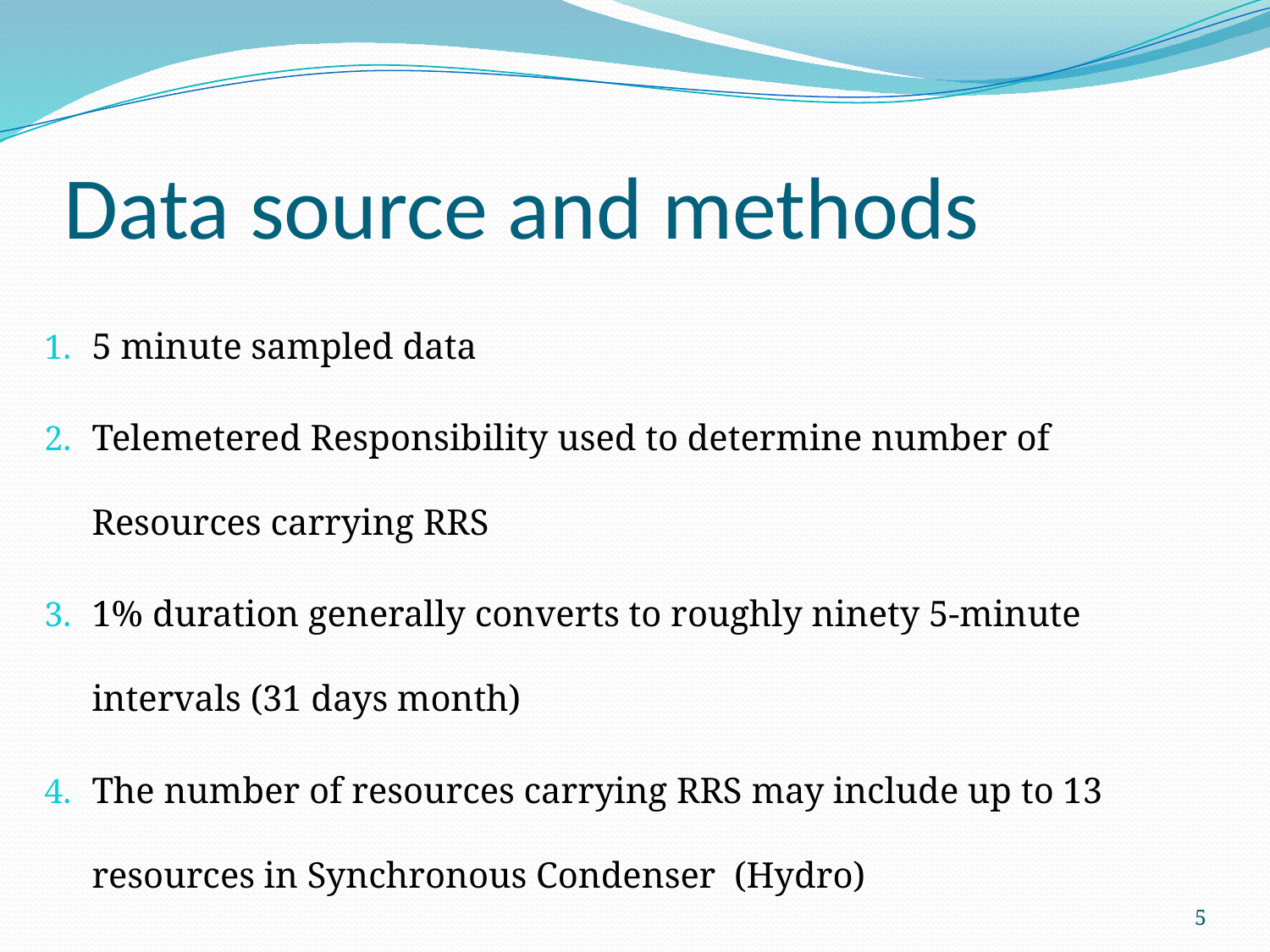

# Data source and methods
5 minute sampled data
Telemetered Responsibility used to determine number of Resources carrying RRS
1% duration generally converts to roughly ninety 5-minute intervals (31 days month)
The number of resources carrying RRS may include up to 13 resources in Synchronous Condenser  (Hydro)

5